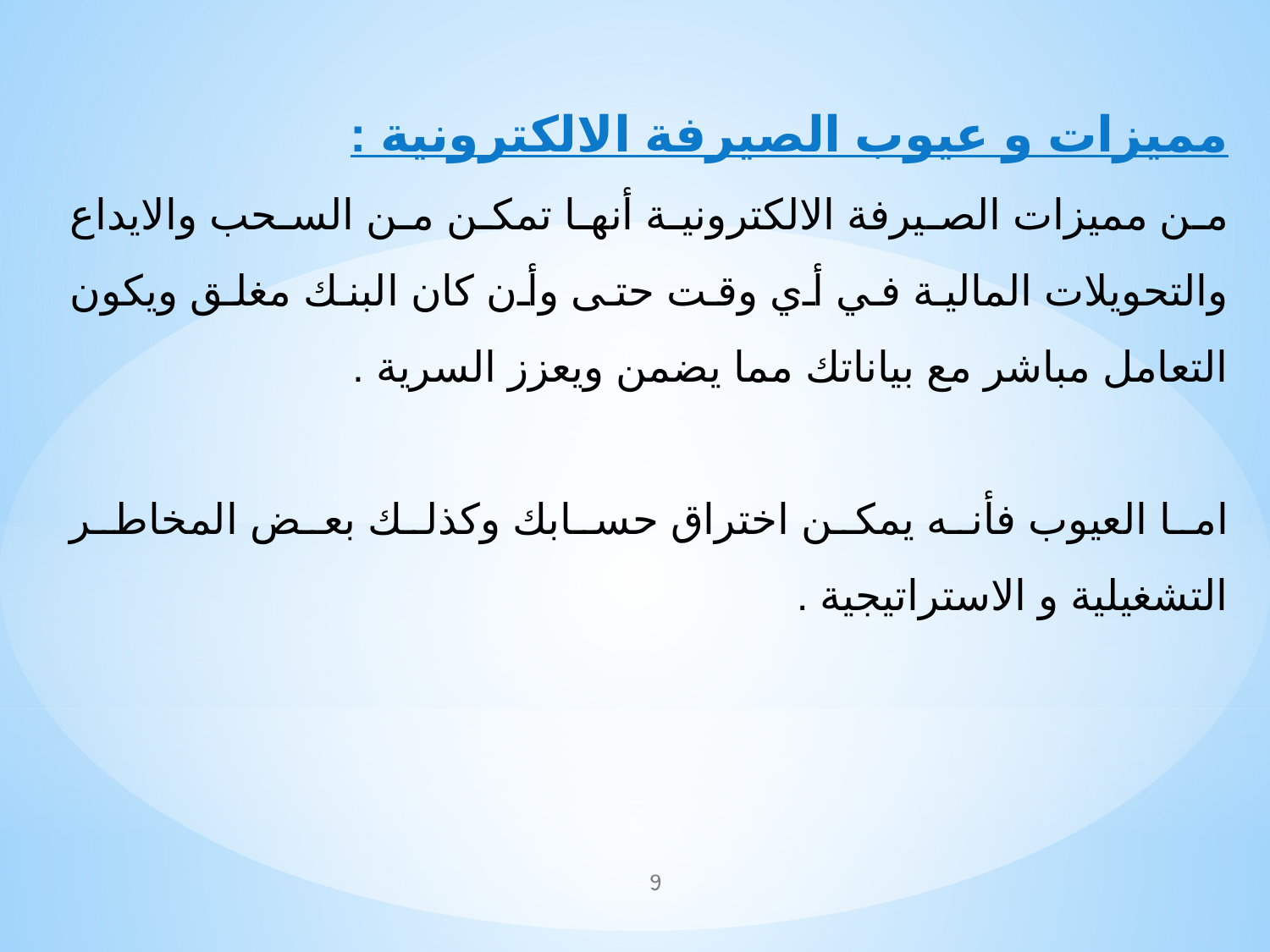

مميزات و عيوب الصيرفة الالكترونية :
من مميزات الصيرفة الالكترونية أنها تمكن من السحب والايداع والتحويلات المالية في أي وقت حتى وأن كان البنك مغلق ويكون التعامل مباشر مع بياناتك مما يضمن ويعزز السرية .

اما العيوب فأنه يمكن اختراق حسابك وكذلك بعض المخاطر التشغيلية و الاستراتيجية .
9